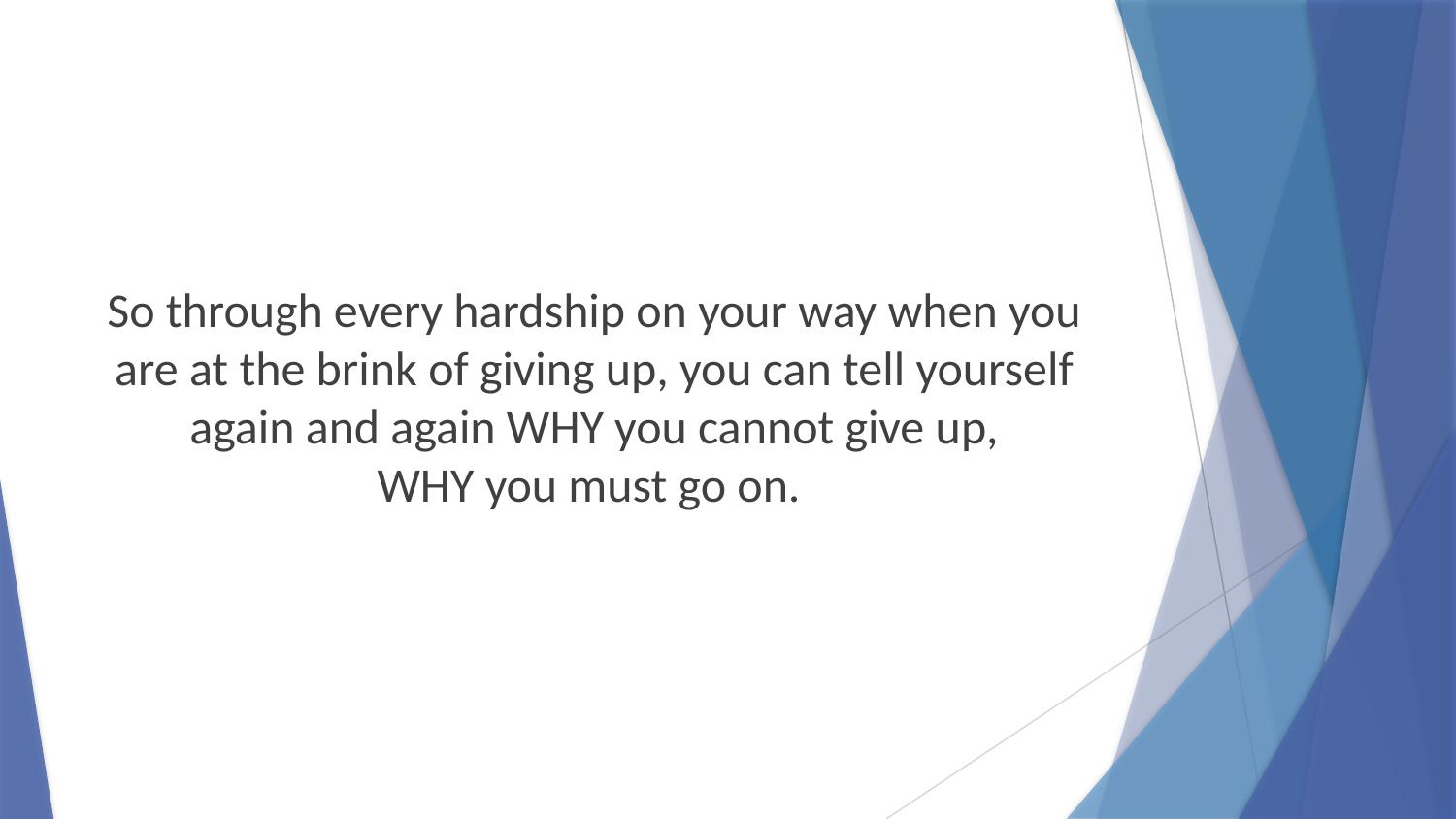

So through every hardship on your way when you are at the brink of giving up, you can tell yourself again and again WHY you cannot give up,
WHY you must go on.